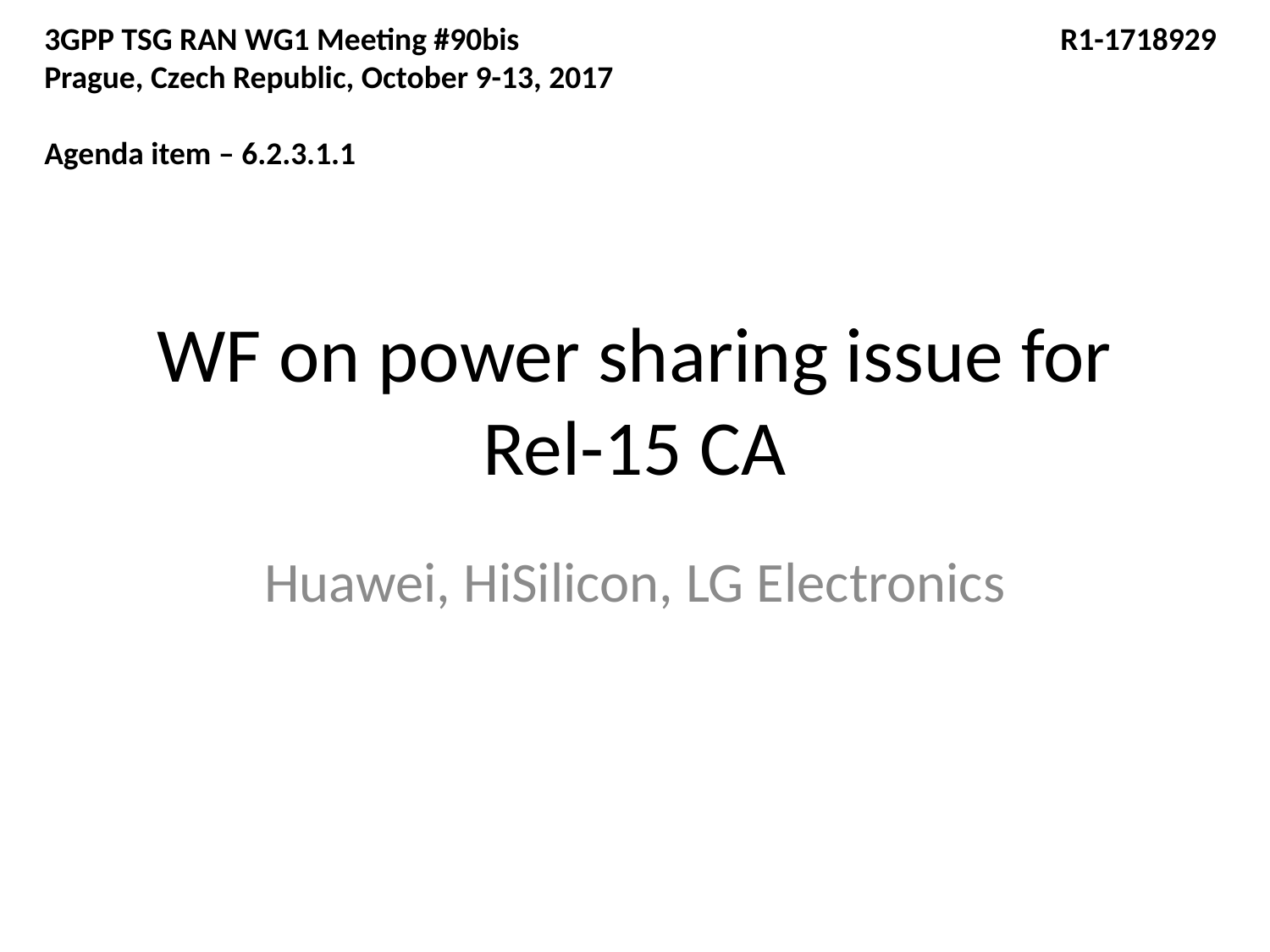

3GPP TSG RAN WG1 Meeting #90bis					R1-1718929
Prague, Czech Republic, October 9-13, 2017

Agenda item – 6.2.3.1.1
# WF on power sharing issue for Rel-15 CA
Huawei, HiSilicon, LG Electronics